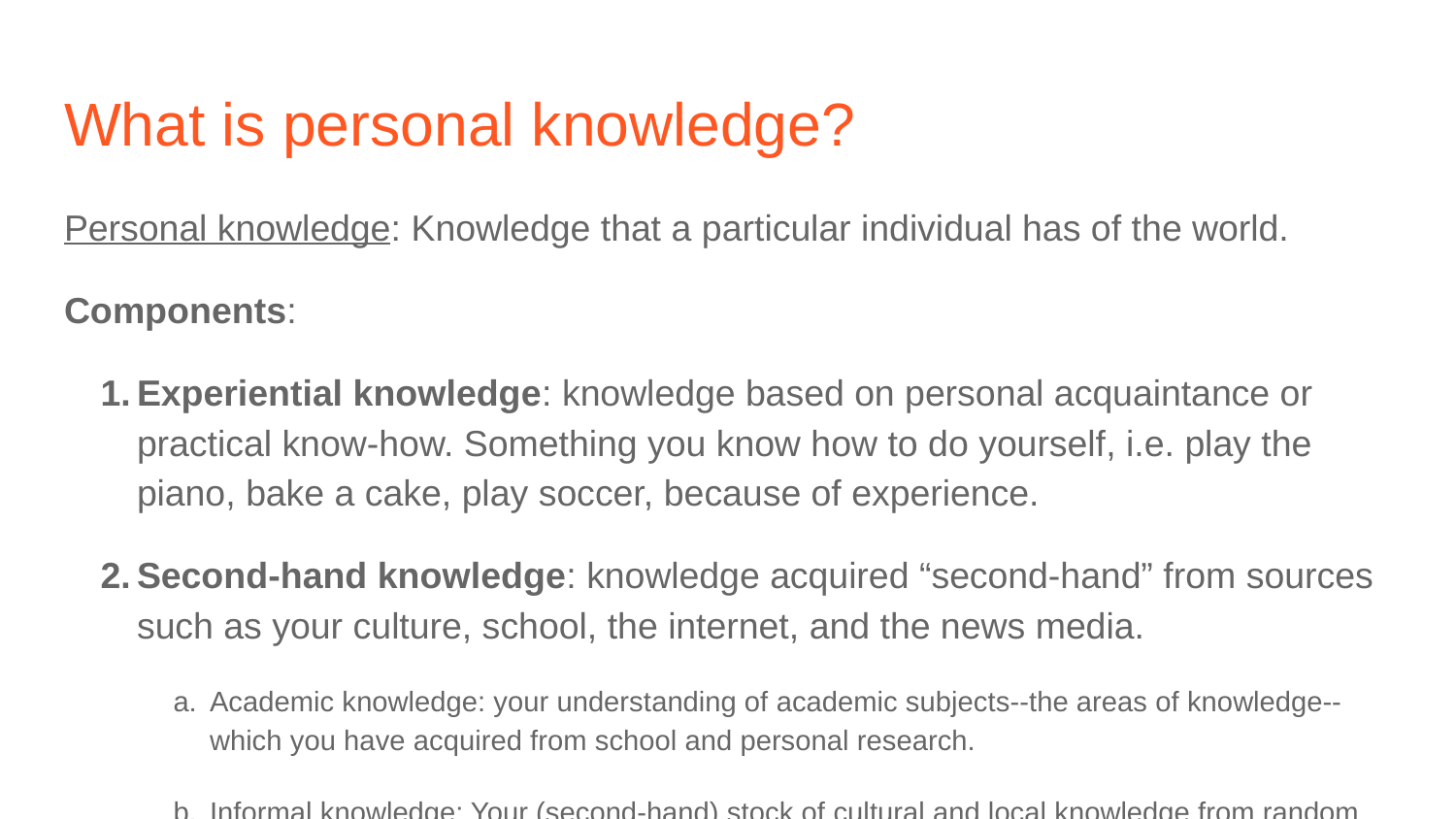

# What is personal knowledge?
Personal knowledge: Knowledge that a particular individual has of the world.
Components:
Experiential knowledge: knowledge based on personal acquaintance or practical know-how. Something you know how to do yourself, i.e. play the piano, bake a cake, play soccer, because of experience.
Second-hand knowledge: knowledge acquired “second-hand” from sources such as your culture, school, the internet, and the news media.
Academic knowledge: your understanding of academic subjects--the areas of knowledge--which you have acquired from school and personal research.
Informal knowledge: Your (second-hand) stock of cultural and local knowledge from random facts and trivia.